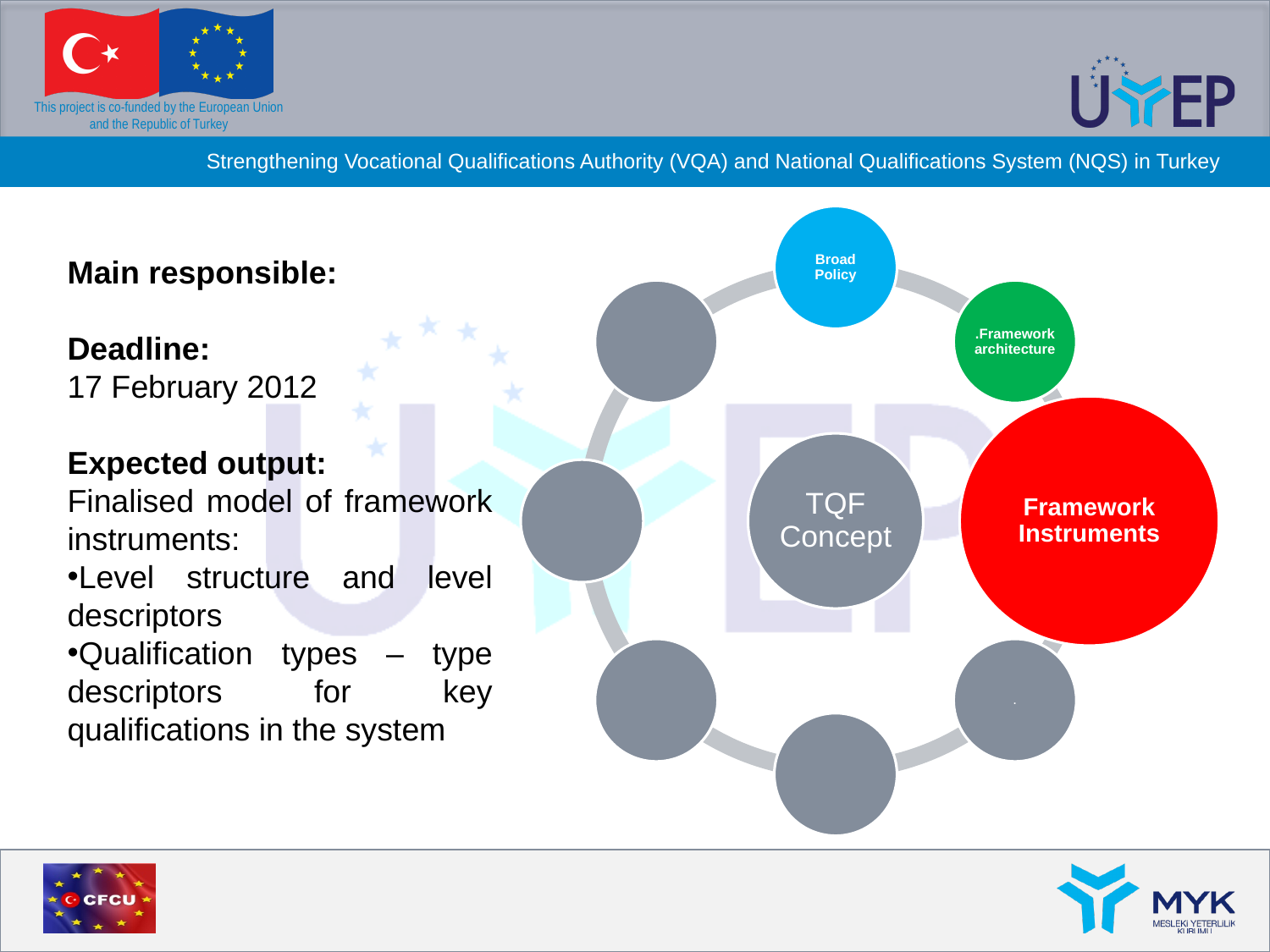

TQF Concept
Broad Policy
.Framework architecture
Framework Instruments
.

Main responsible:

Deadline:
17 February 2012

Expected output:
Finalised model of framework instruments:
Level structure and level descriptors
Qualification types – type descriptors for key qualifications in the system